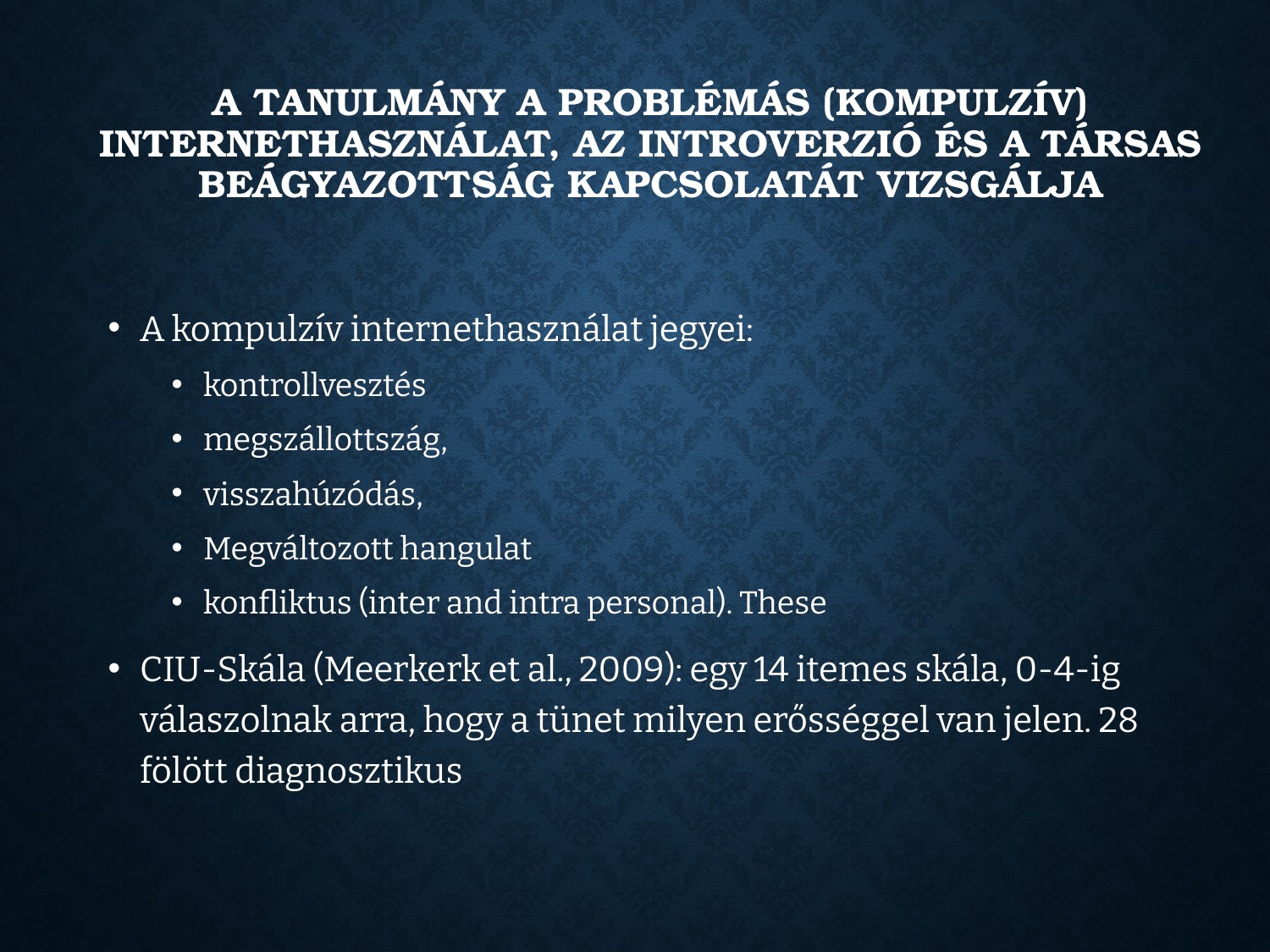

# A tanulmány a problémás (kompulzív) internethasználat, az introverzió és a társas beágyazottság kapcsolatát vizsgálja
A kompulzív internethasználat jegyei:
kontrollvesztés
megszállottszág,
visszahúzódás,
Megváltozott hangulat
konfliktus (inter and intra personal). These
CIU-Skála (Meerkerk et al., 2009): egy 14 itemes skála, 0-4-ig válaszolnak arra, hogy a tünet milyen erősséggel van jelen. 28 fölött diagnosztikus